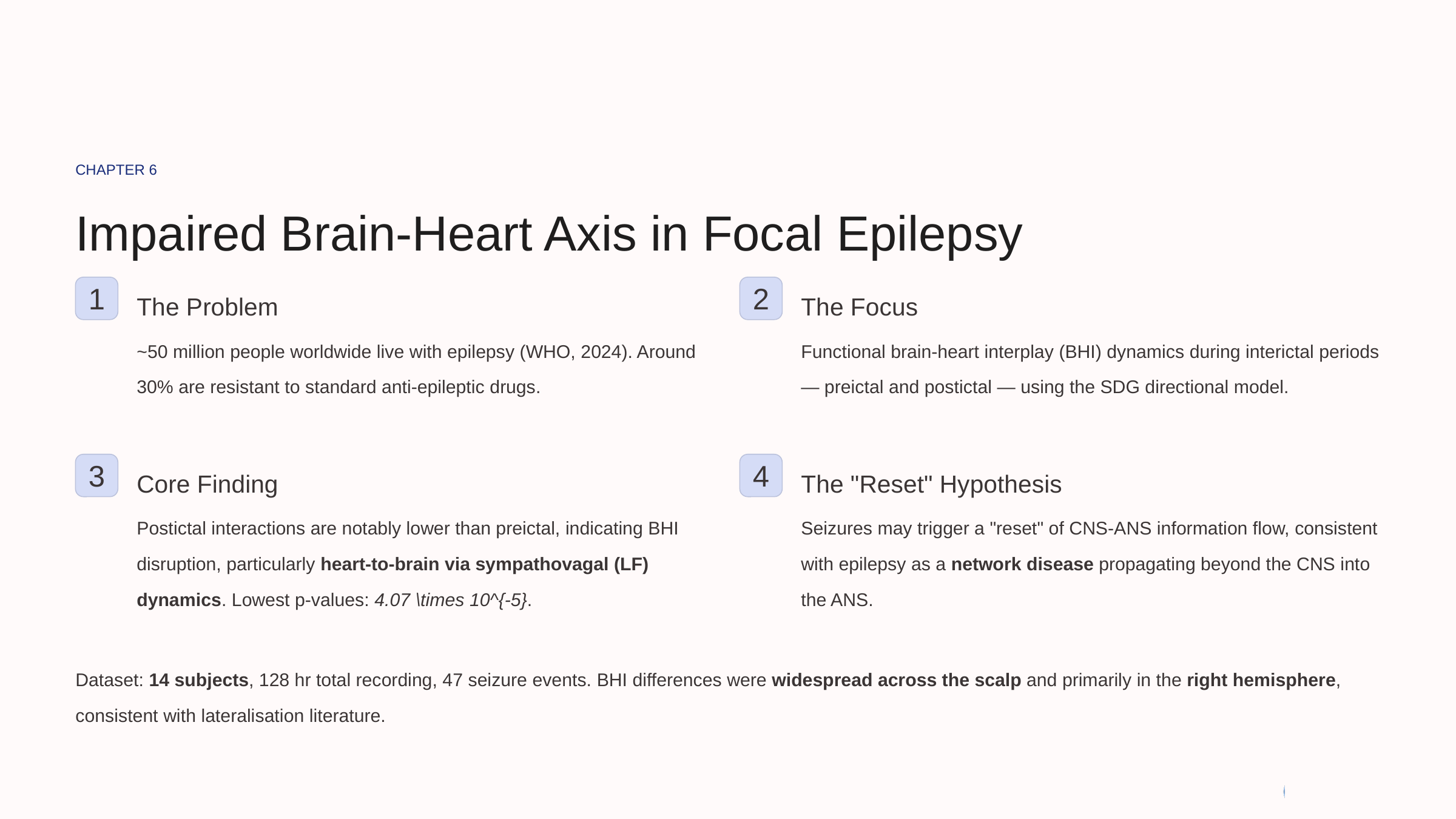

CHAPTER 6
Impaired Brain-Heart Axis in Focal Epilepsy

1
2
The Problem
The Focus
~50 million people worldwide live with epilepsy (WHO, 2024). Around 30% are resistant to standard anti-epileptic drugs.
Functional brain-heart interplay (BHI) dynamics during interictal periods — preictal and postictal — using the SDG directional model.

3
4
Core Finding
The "Reset" Hypothesis
Postictal interactions are notably lower than preictal, indicating BHI disruption, particularly heart-to-brain via sympathovagal (LF) dynamics. Lowest p-values: 4.07 \times 10^{-5}.
Seizures may trigger a "reset" of CNS-ANS information flow, consistent with epilepsy as a network disease propagating beyond the CNS into the ANS.
Dataset: 14 subjects, 128 hr total recording, 47 seizure events. BHI differences were widespread across the scalp and primarily in the right hemisphere, consistent with lateralisation literature.